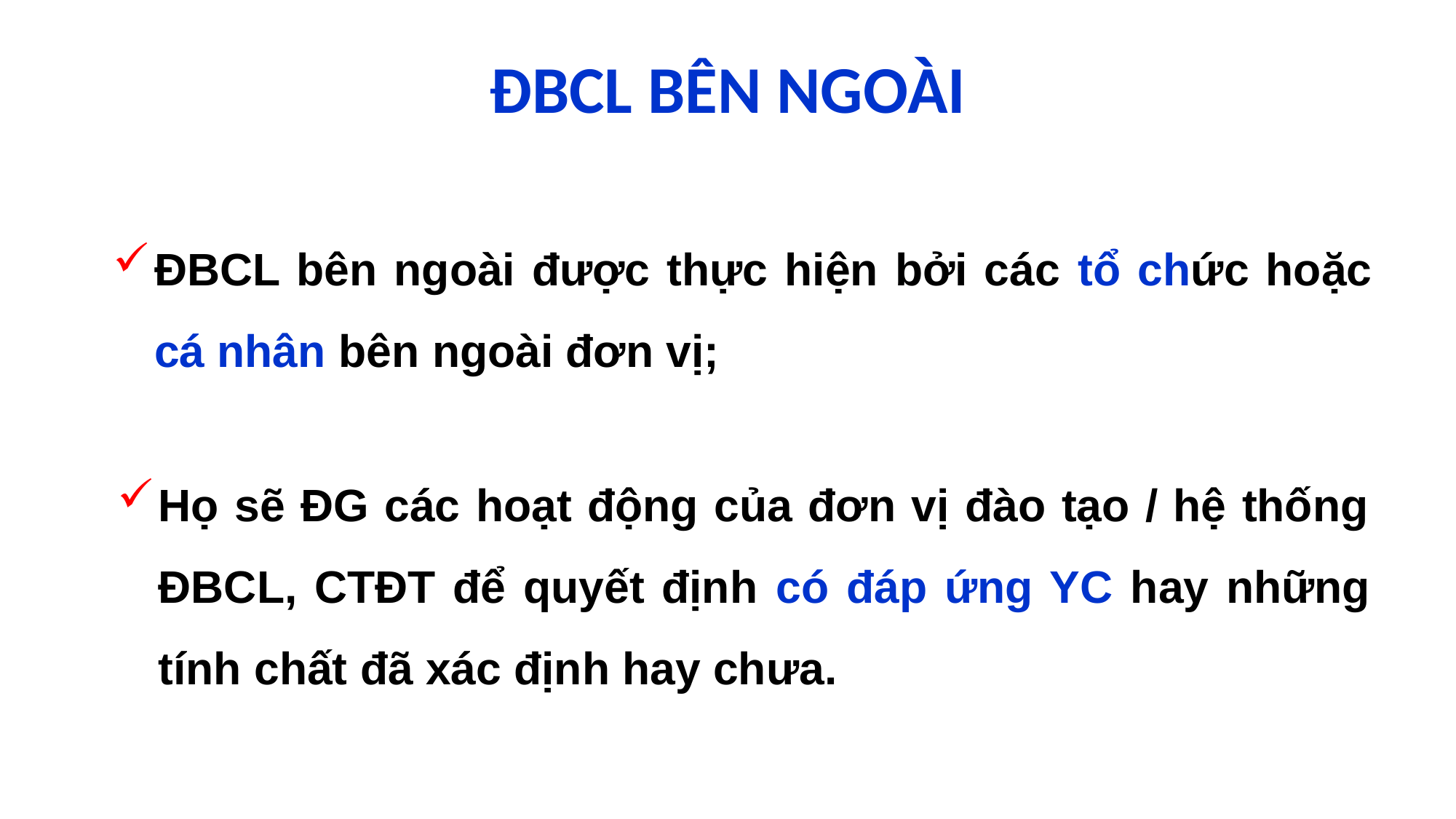

ĐBCL BÊN NGOÀI
ĐBCL bên ngoài được thực hiện bởi các tổ chức hoặc cá nhân bên ngoài đơn vị;
Họ sẽ ĐG các hoạt động của đơn vị đào tạo / hệ thống ĐBCL, CTĐT để quyết định có đáp ứng YC hay những tính chất đã xác định hay chưa.